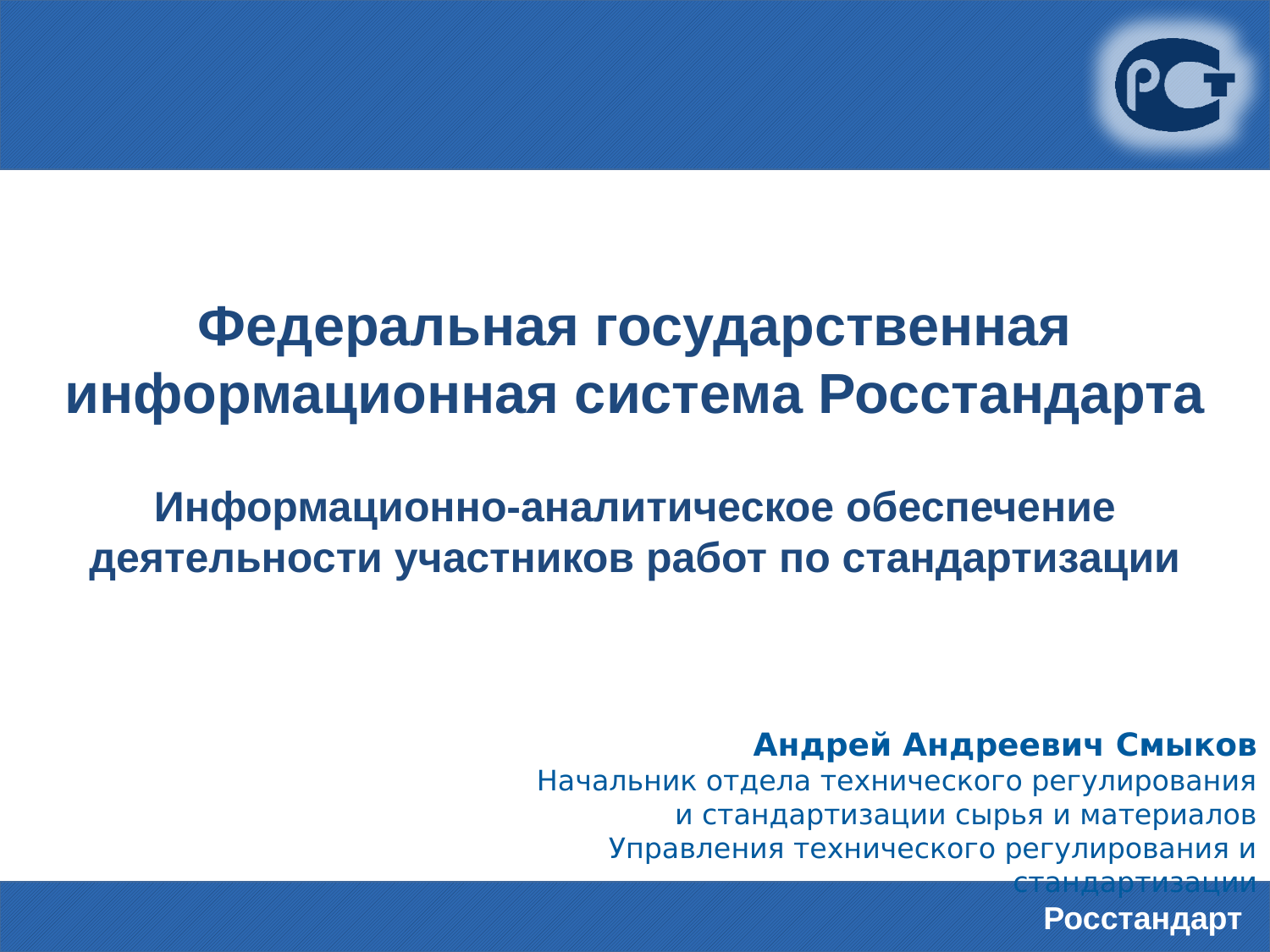

# Федеральная государственная информационная система Росстандарта Информационно-аналитическое обеспечение деятельности участников работ по стандартизации
Андрей Андреевич Смыков
Начальник отдела технического регулирования
и стандартизации сырья и материалов
Управления технического регулирования и стандартизации

Росстандарт